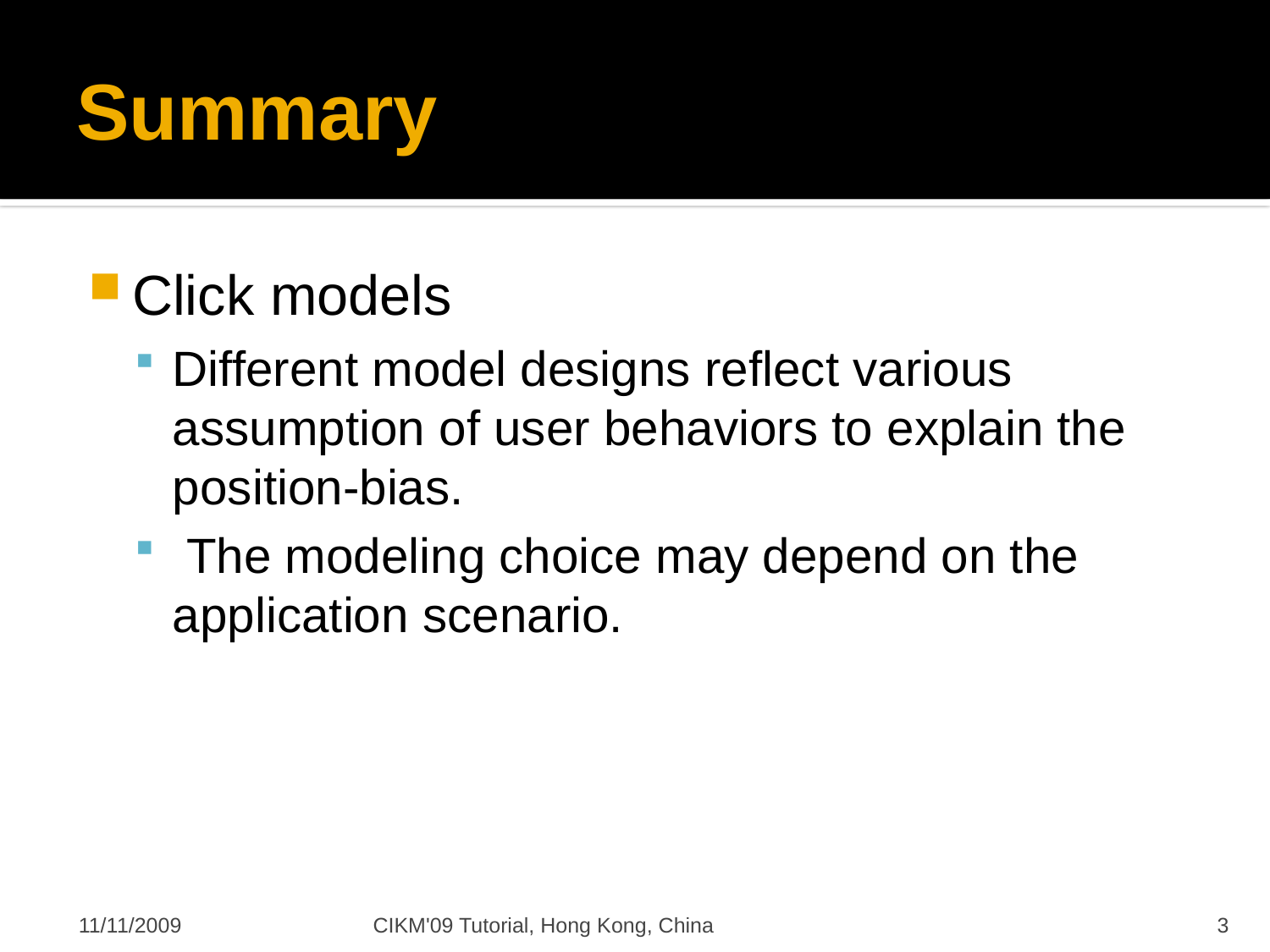

# Summary
Click models
Different model designs reflect various assumption of user behaviors to explain the position-bias.
 The modeling choice may depend on the application scenario.

11/11/2009
CIKM'09 Tutorial, Hong Kong, China
3